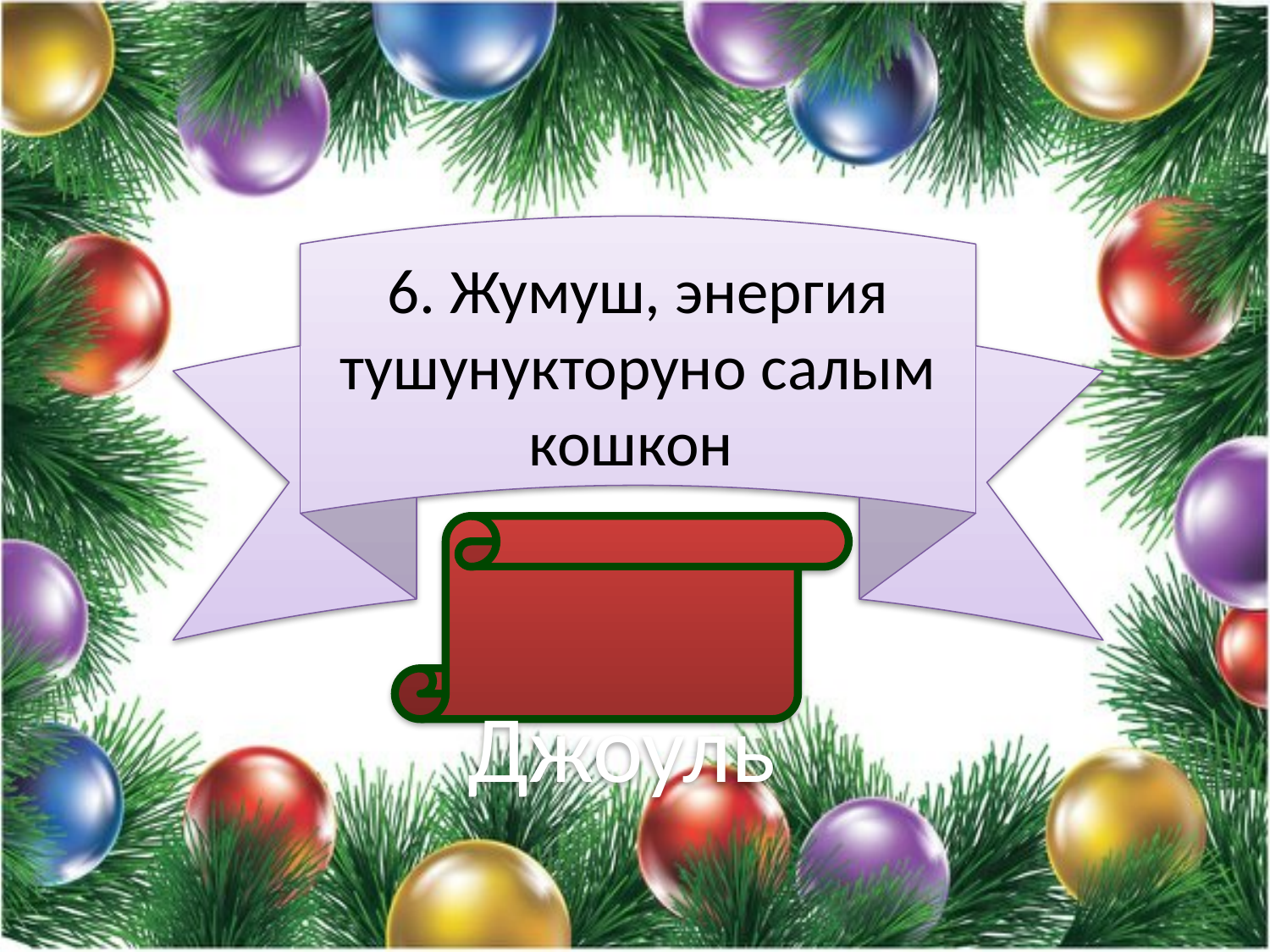

6. Жумуш, энергия тушунукторуно салым кошкон
 Джоуль